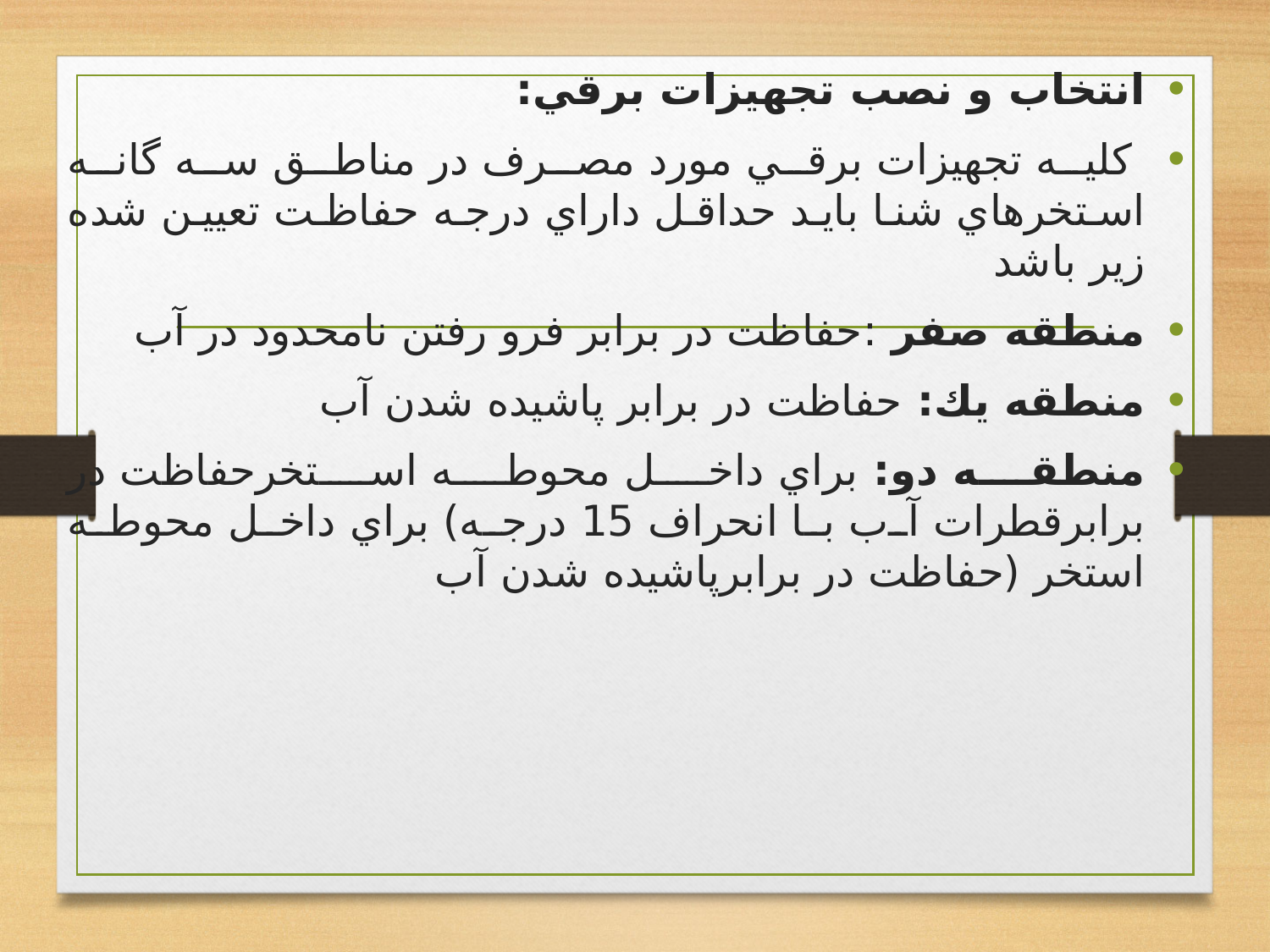

انتخاب و نصب تجهيزات برقي:
 كليه تجهيزات برقي مورد مصرف در مناطق سه گانه استخرهاي شنا بايد حداقل داراي درجه حفاظت تعيين شده زير باشد
منطقه صفر :حفاظت در برابر فرو رفتن نامحدود در آب
منطقه يك: حفاظت در برابر پاشيده شدن آب
منطقه دو: براي داخل محوطه استخرحفاظت در برابرقطرات آب با انحراف 15 درجه) براي داخل محوطه استخر (حفاظت در برابرپاشيده شدن آب